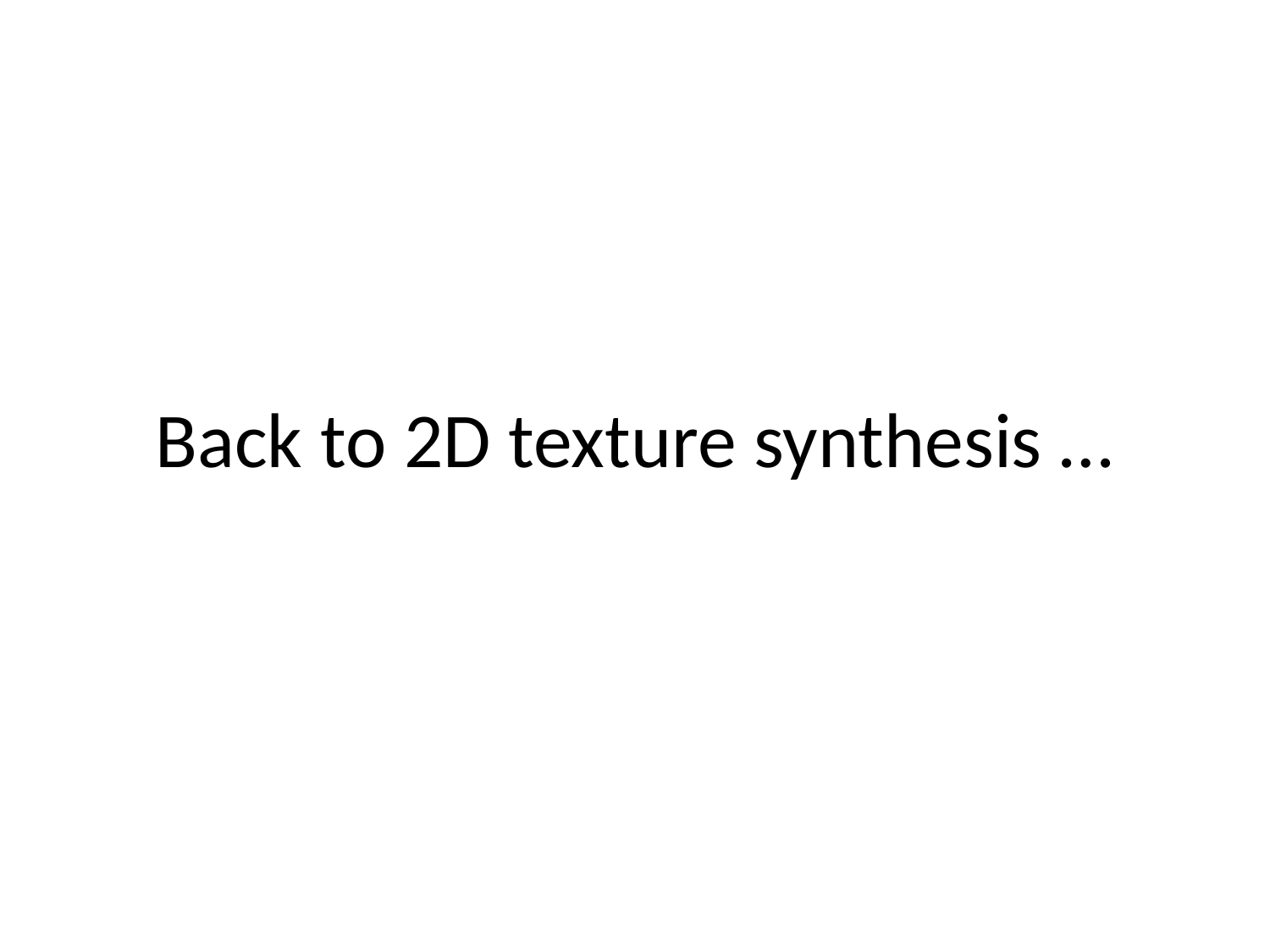

# Back to 2D texture synthesis …